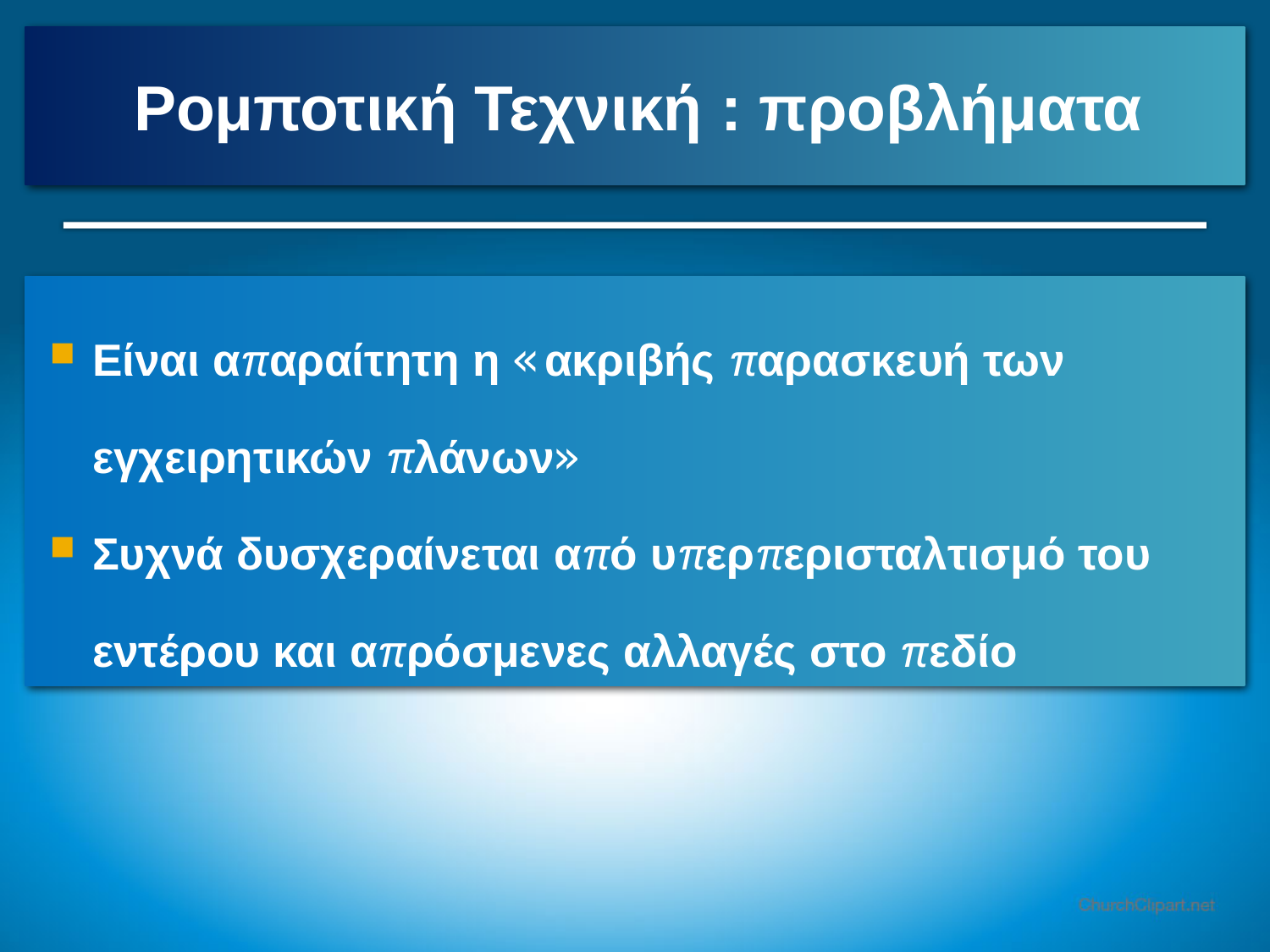

# Ρομποτική Τεχνική : προβλήματα
Είναι απαραίτητη η «ακριβής παρασκευή των εγχειρητικών πλάνων»
Συχνά δυσχεραίνεται από υπερπερισταλτισμό του εντέρου και απρόσμενες αλλαγές στο πεδίο